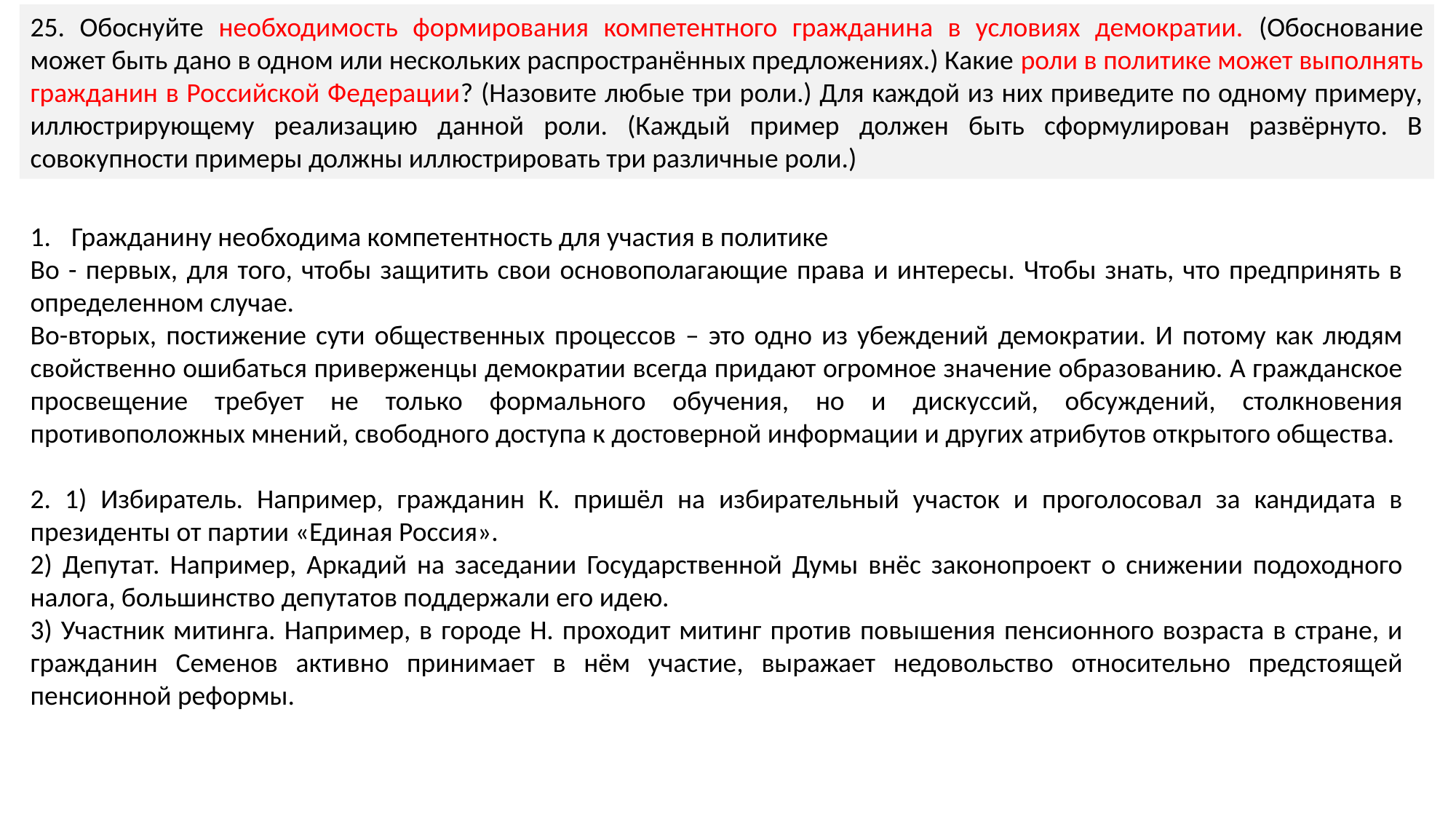

25. Обоснуйте необходимость формирования компетентного гражданина в условиях демократии. (Обоснование может быть дано в одном или нескольких распространённых предложениях.) Какие роли в политике может выполнять гражданин в Российской Федерации? (Назовите любые три роли.) Для каждой из них приведите по одному примеру, иллюстрирующему реализацию данной роли. (Каждый пример должен быть сформулирован развёрнуто. В совокупности примеры должны иллюстрировать три различные роли.)
Гражданину необходима компетентность для участия в политике
Во - первых, для того, чтобы защитить свои основополагающие права и интересы. Чтобы знать, что предпринять в определенном случае.
Во-вторых, постижение сути общественных процессов – это одно из убеждений демократии. И потому как людям свойственно ошибаться приверженцы демократии всегда придают огромное значение образованию. А гражданское просвещение требует не только формального обучения, но и дискуссий, обсуждений, столкновения противоположных мнений, свободного доступа к достоверной информации и других атрибутов открытого общества.

2. 1) Избиратель. Например, гражданин К. пришёл на избирательный участок и проголосовал за кандидата в президенты от партии «Единая Россия».
2) Депутат. Например, Аркадий на заседании Государственной Думы внёс законопроект о снижении подоходного налога, большинство депутатов поддержали его идею.
3) Участник митинга. Например, в городе Н. проходит митинг против повышения пенсионного возраста в стране, и гражданин Семенов активно принимает в нём участие, выражает недовольство относительно предстоящей пенсионной реформы.